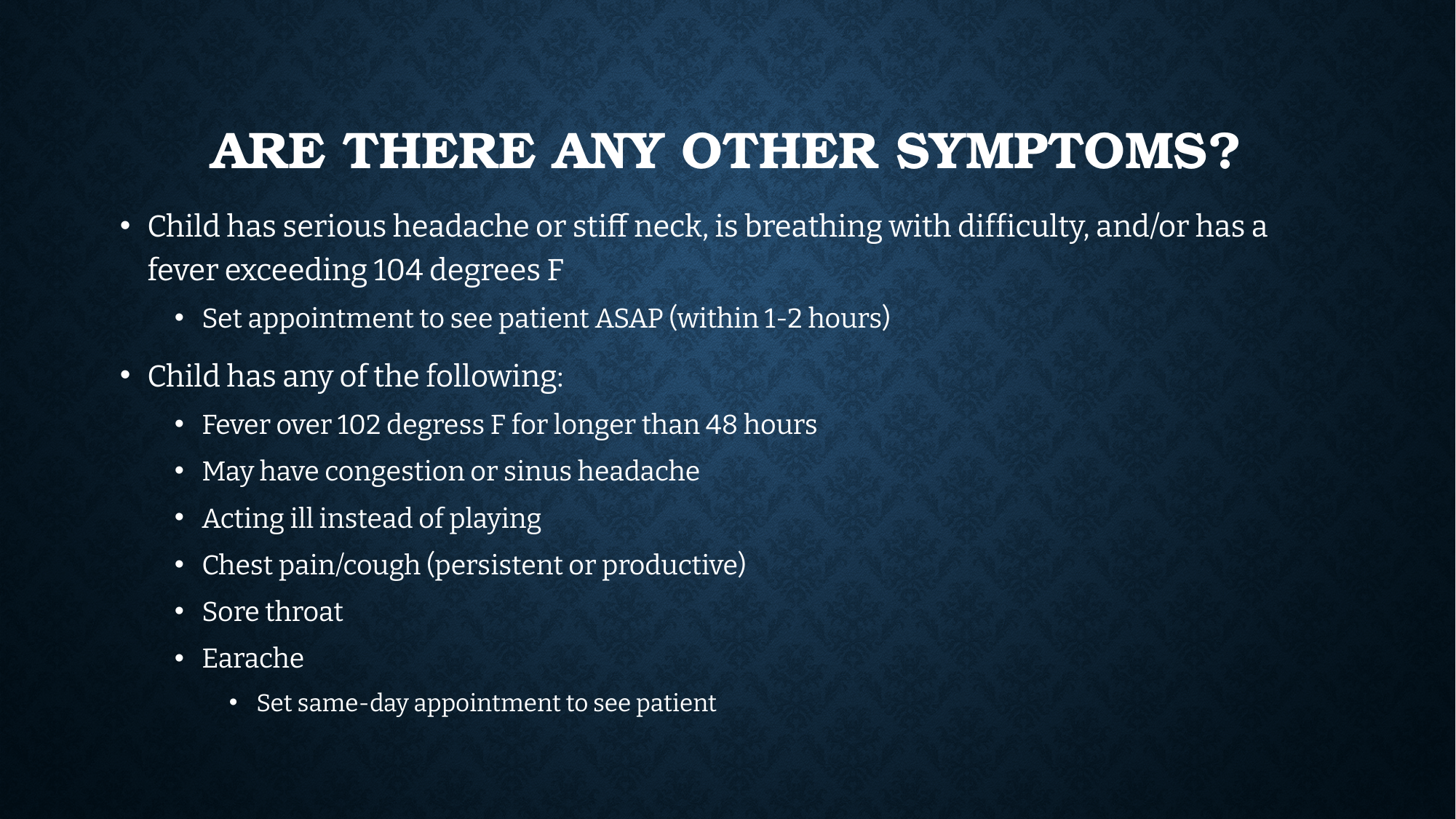

# Are there any other symptoms?
Child has serious headache or stiff neck, is breathing with difficulty, and/or has a fever exceeding 104 degrees F
Set appointment to see patient ASAP (within 1-2 hours)
Child has any of the following:
Fever over 102 degress F for longer than 48 hours
May have congestion or sinus headache
Acting ill instead of playing
Chest pain/cough (persistent or productive)
Sore throat
Earache
Set same-day appointment to see patient